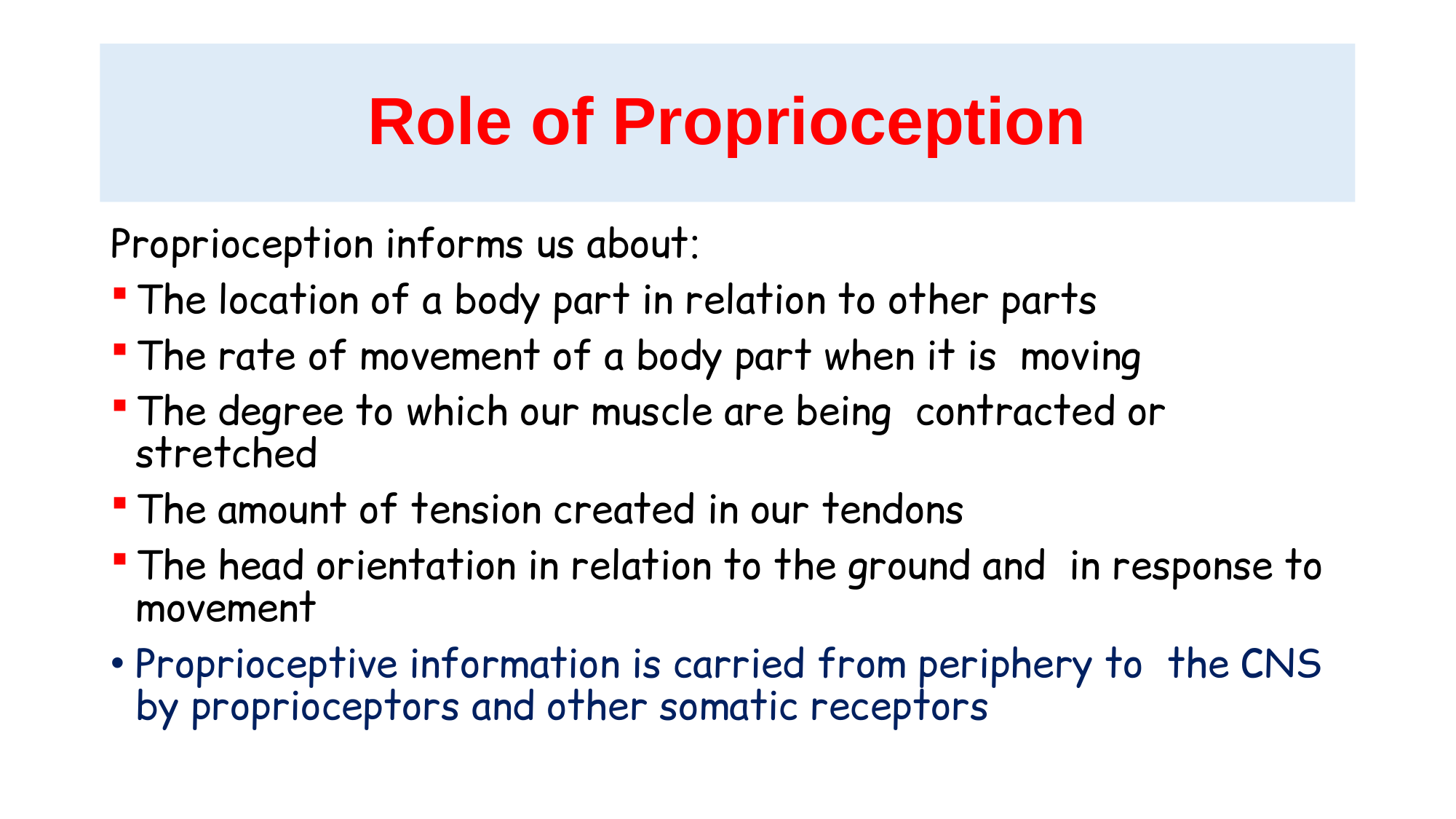

# Role of Proprioception
Proprioception informs us about:
The location of a body part in relation to other parts
The rate of movement of a body part when it is  moving
The degree to which our muscle are being  contracted or stretched
The amount of tension created in our tendons
The head orientation in relation to the ground and  in response to movement
Proprioceptive information is carried from periphery to  the CNS by proprioceptors and other somatic receptors